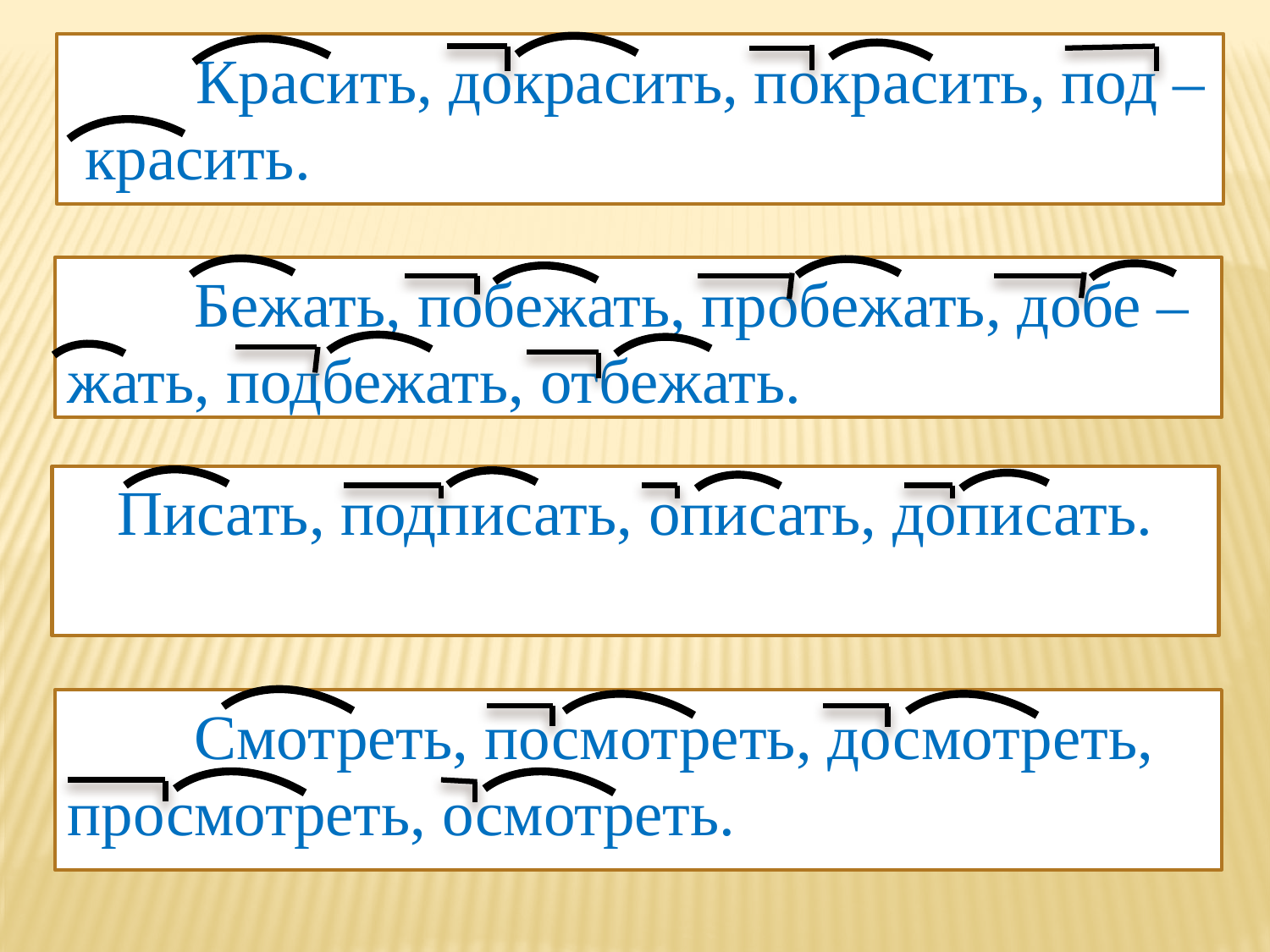

Красить, докрасить, покрасить, под –  красить.

	Бежать, побежать, пробежать, добе –  жать, подбежать, отбежать.

Писать, подписать, описать, дописать.

	Смотреть, посмотреть, досмотреть, просмотреть, осмотреть.